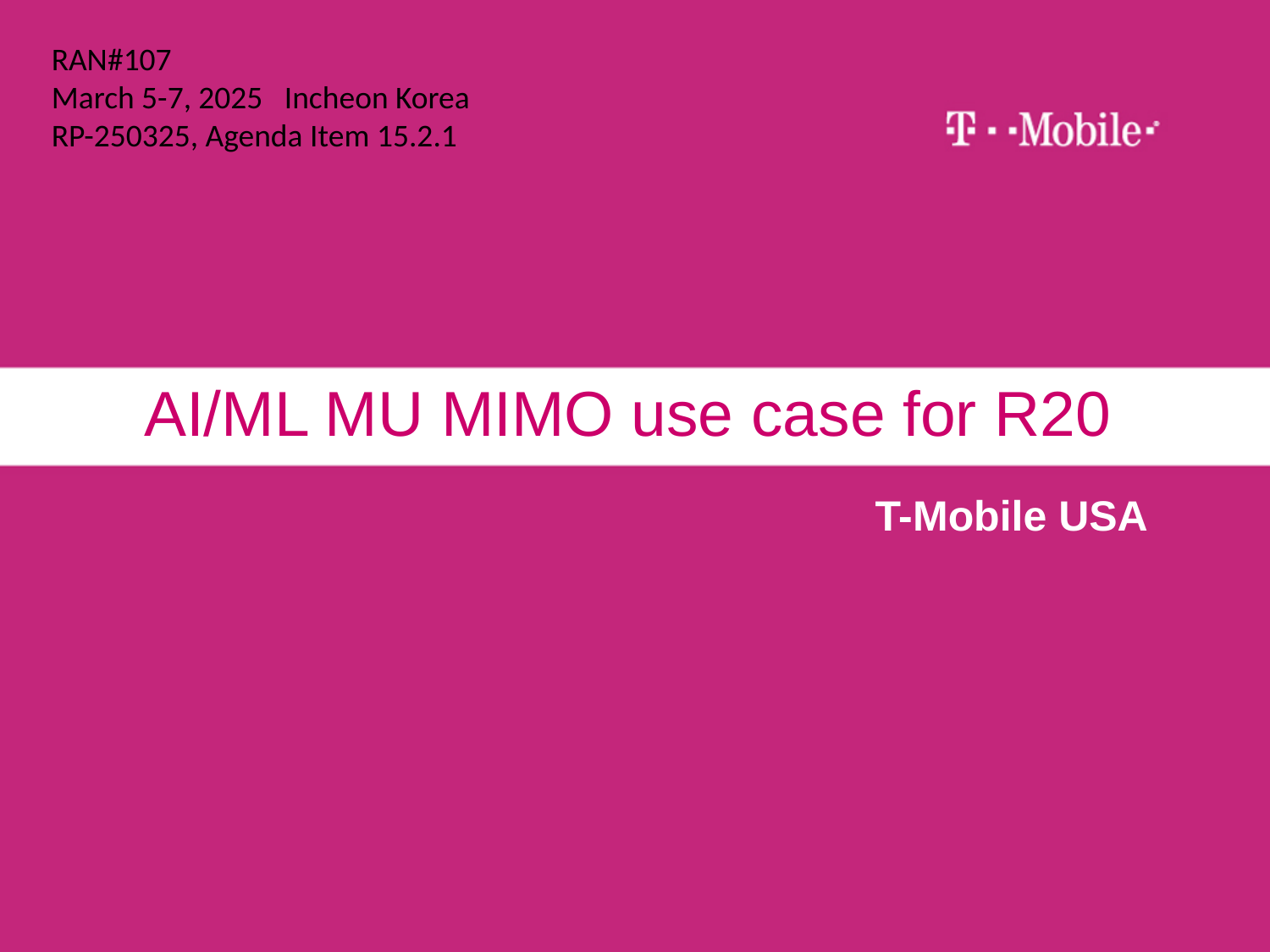

RAN#107
March 5-7, 2025   Incheon Korea
RP-250325, Agenda Item 15.2.1
# AI/ML MU MIMO use case for R20
T-Mobile USA